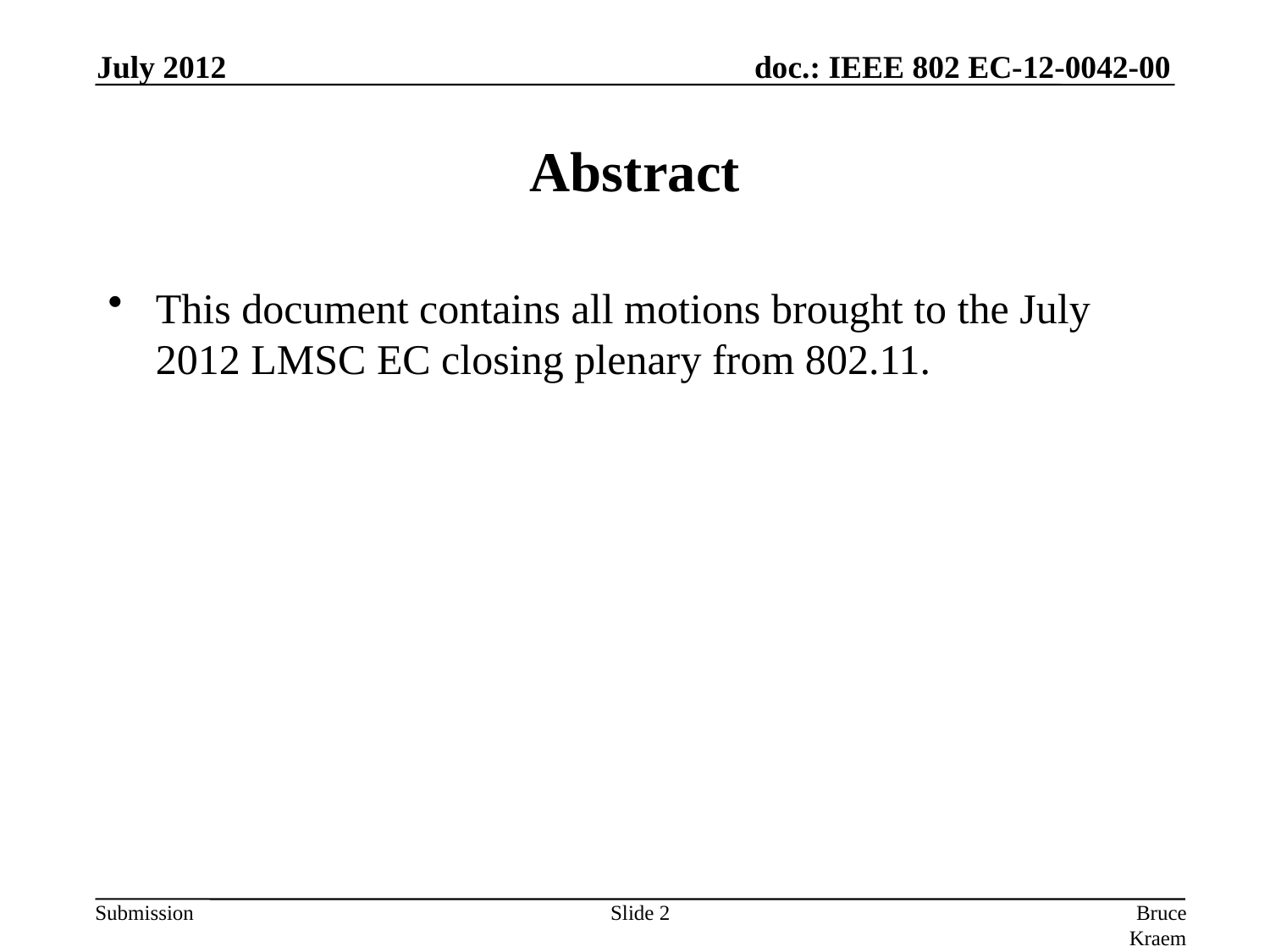

July 2012
# Abstract
This document contains all motions brought to the July 2012 LMSC EC closing plenary from 802.11.
Slide 2
Bruce Kraemer,  Marvell